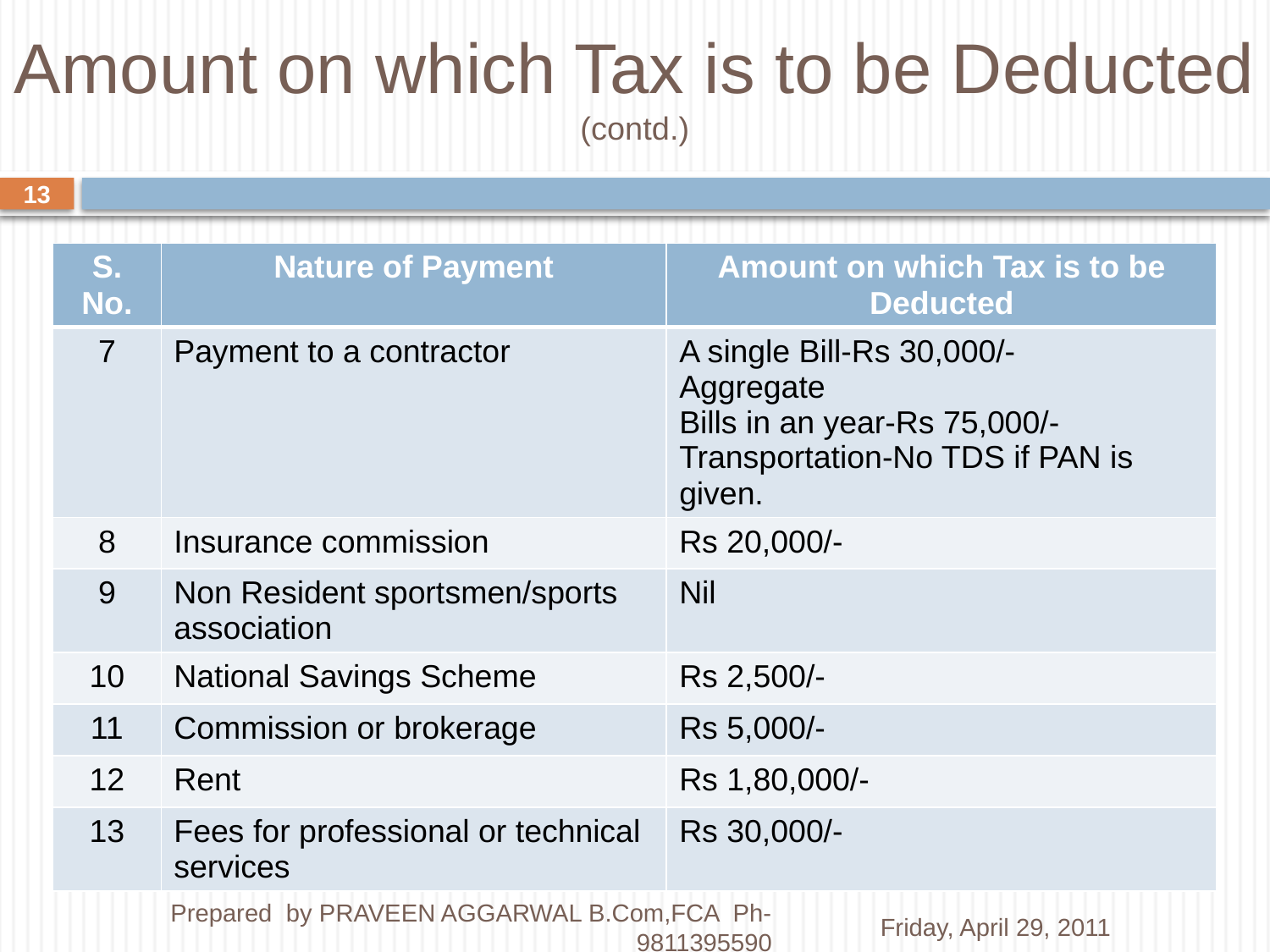

# Amount on which Tax is to be Deducted (contd.)
13
| S. No. | Nature of Payment | Amount on which Tax is to be Deducted |
| --- | --- | --- |
| 7 | Payment to a contractor | A single Bill-Rs 30,000/- Aggregate Bills in an year-Rs 75,000/- Transportation-No TDS if PAN is given. |
| 8 | Insurance commission | Rs 20,000/- |
| 9 | Non Resident sportsmen/sports association | Nil |
| 10 | National Savings Scheme | Rs 2,500/- |
| 11 | Commission or brokerage | Rs 5,000/- |
| 12 | Rent | Rs 1,80,000/- |
| 13 | Fees for professional or technical services | Rs 30,000/- |
Prepared  by PRAVEEN AGGARWAL B.Com,FCA  Ph-9811395590
Friday, April 29, 2011